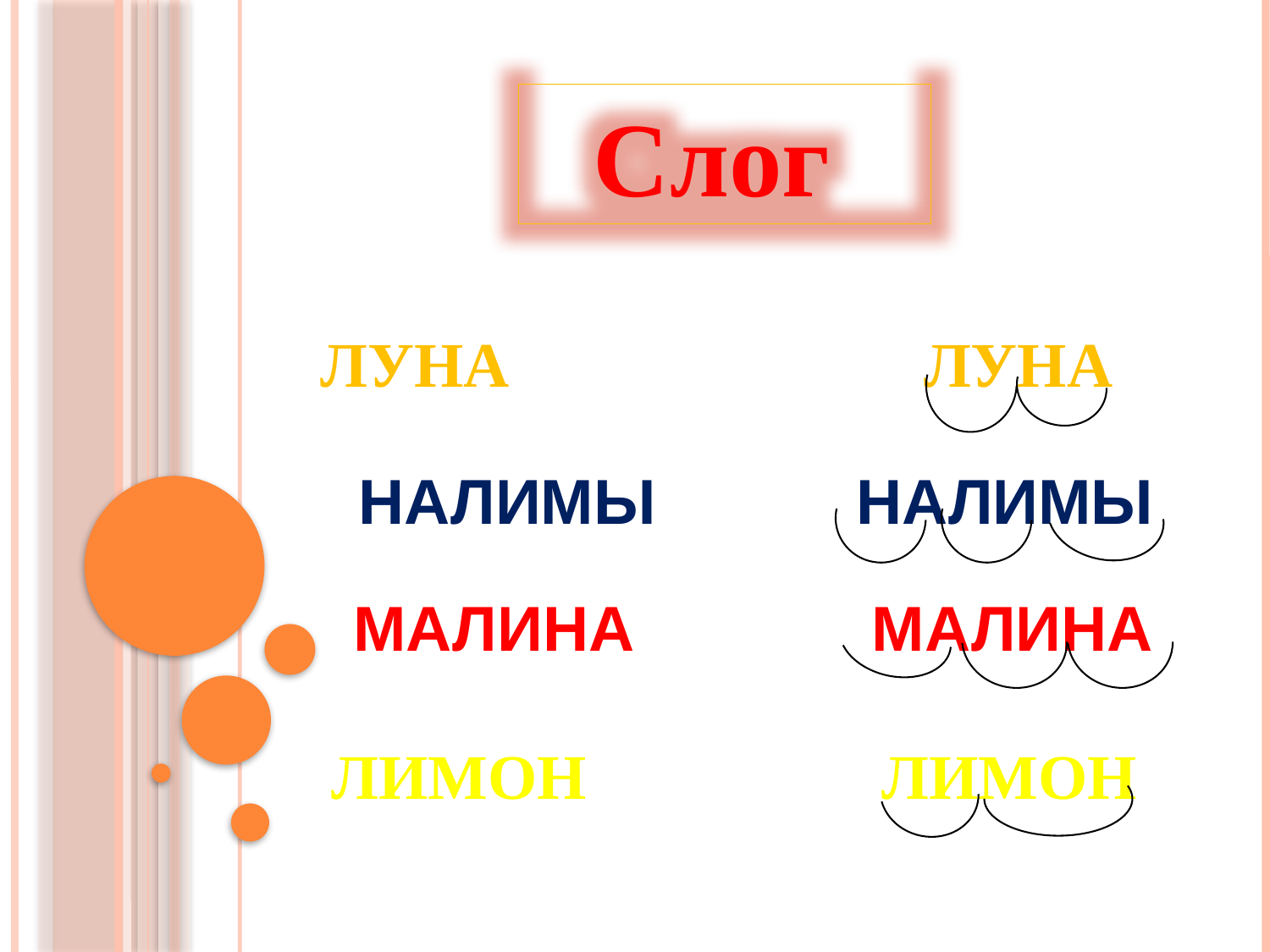

Слог
ЛУНА
ЛУНА

#
НАЛИМЫ
НАЛИМЫ

МАЛИНА
МАЛИНА

ЛИМОН
ЛИМОН